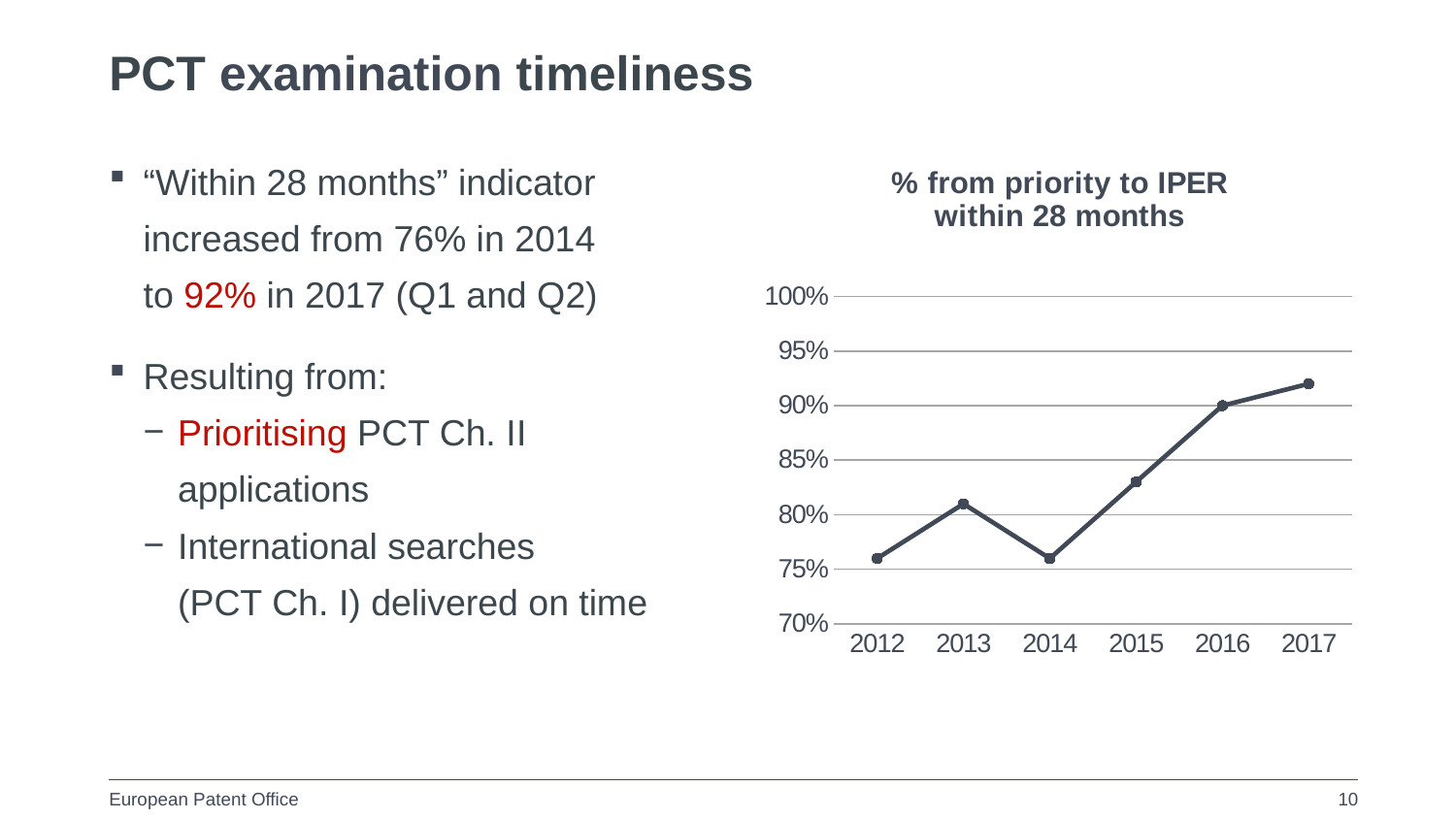

PCT examination timeliness

“Within 28 months” indicator increased from 76% in 2014
to 92% in 2017 (Q1 and Q2)
Resulting from:
Prioritising PCT Ch. II applications
International searches
(PCT Ch. I) delivered on time

### Chart: % from priority to IPER within 28 months

| Category | Datenreihe 1 |
|---|---|
| 2012 | 0.76 |
| 2013 | 0.81 |
| 2014 | 0.76 |
| 2015 | 0.83 |
| 2016 | 0.9 |
| 2017 | 0.92 |
10